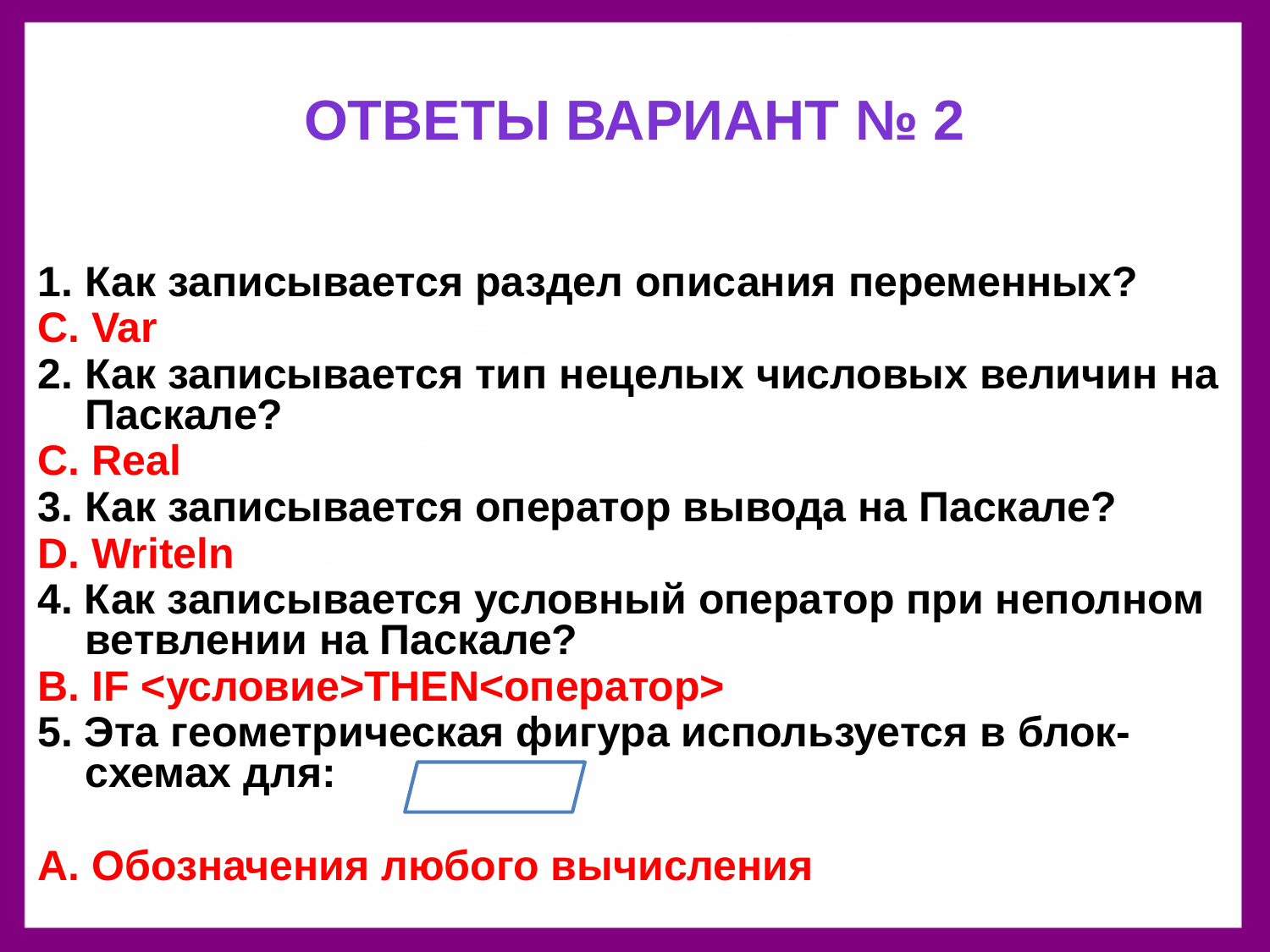

# Ответы вариант № 2

1. Как записывается раздел описания переменных?
C. Var
2. Как записывается тип нецелых числовых величин на Паскале?
C. Real
3. Как записывается оператор вывода на Паскале?
D. Writeln
4. Как записывается условный оператор при неполном ветвлении на Паскале?
B. IF <условие>THEN<оператор>
5. Эта геометрическая фигура используется в блок-схемах для:

A. Обозначения любого вычисления